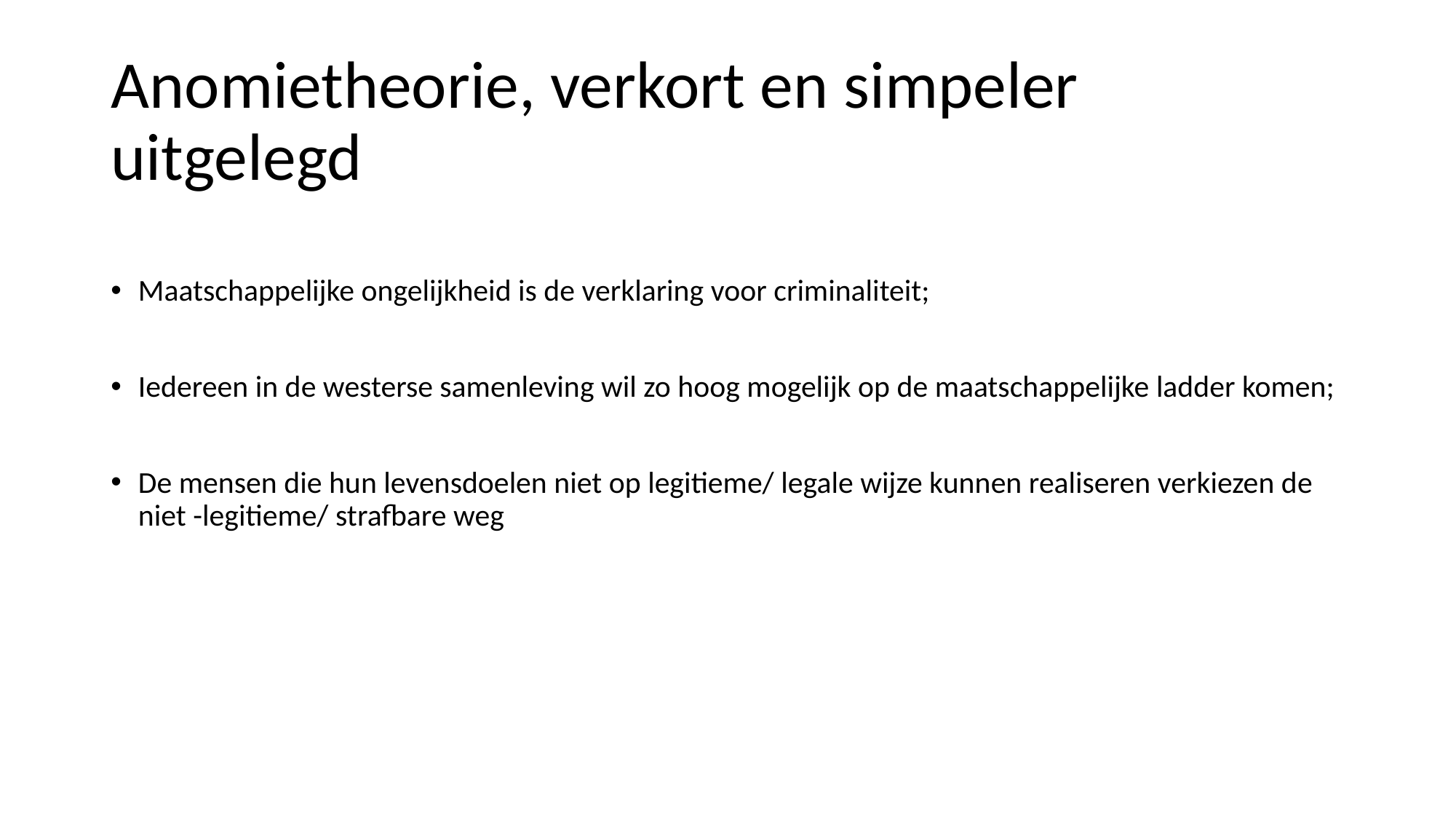

# Anomietheorie, verkort en simpeler uitgelegd

Maatschappelijke ongelijkheid is de verklaring voor criminaliteit;

Iedereen in de westerse samenleving wil zo hoog mogelijk op de maatschappelijke ladder komen;

De mensen die hun levensdoelen niet op legitieme/ legale wijze kunnen realiseren verkiezen de niet -legitieme/ strafbare weg